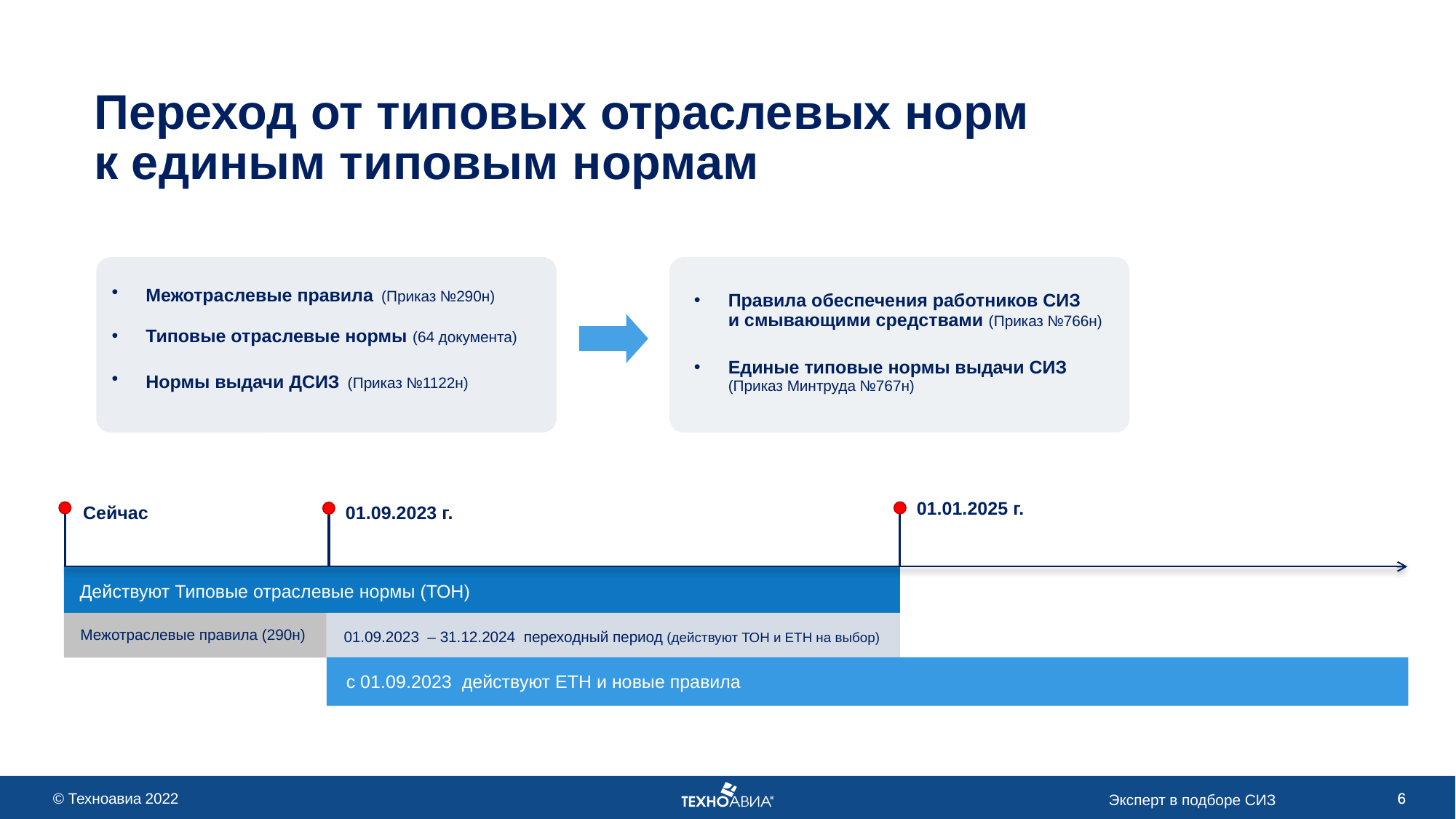

Переход от типовых отраслевых норм
к единым типовым нормам

Правила обеспечения работников СИЗ
и смывающими средствами (Приказ №766н)

Единые типовые нормы выдачи СИЗ (Приказ Минтруда №767н)

Межотраслевые правила (Приказ №290н)

Типовые отраслевые нормы (64 документа)

Нормы выдачи ДСИЗ (Приказ №1122н)

01.01.2025 г.
Сейчас
01.09.2023 г.

 Действуют Типовые отраслевые нормы (ТОН)

Межотраслевые правила (290н)
01.09.2023  – 31.12.2024  переходный период (действуют ТОН и ЕТН на выбор)

с 01.09.2023  действуют ЕТН и новые правила